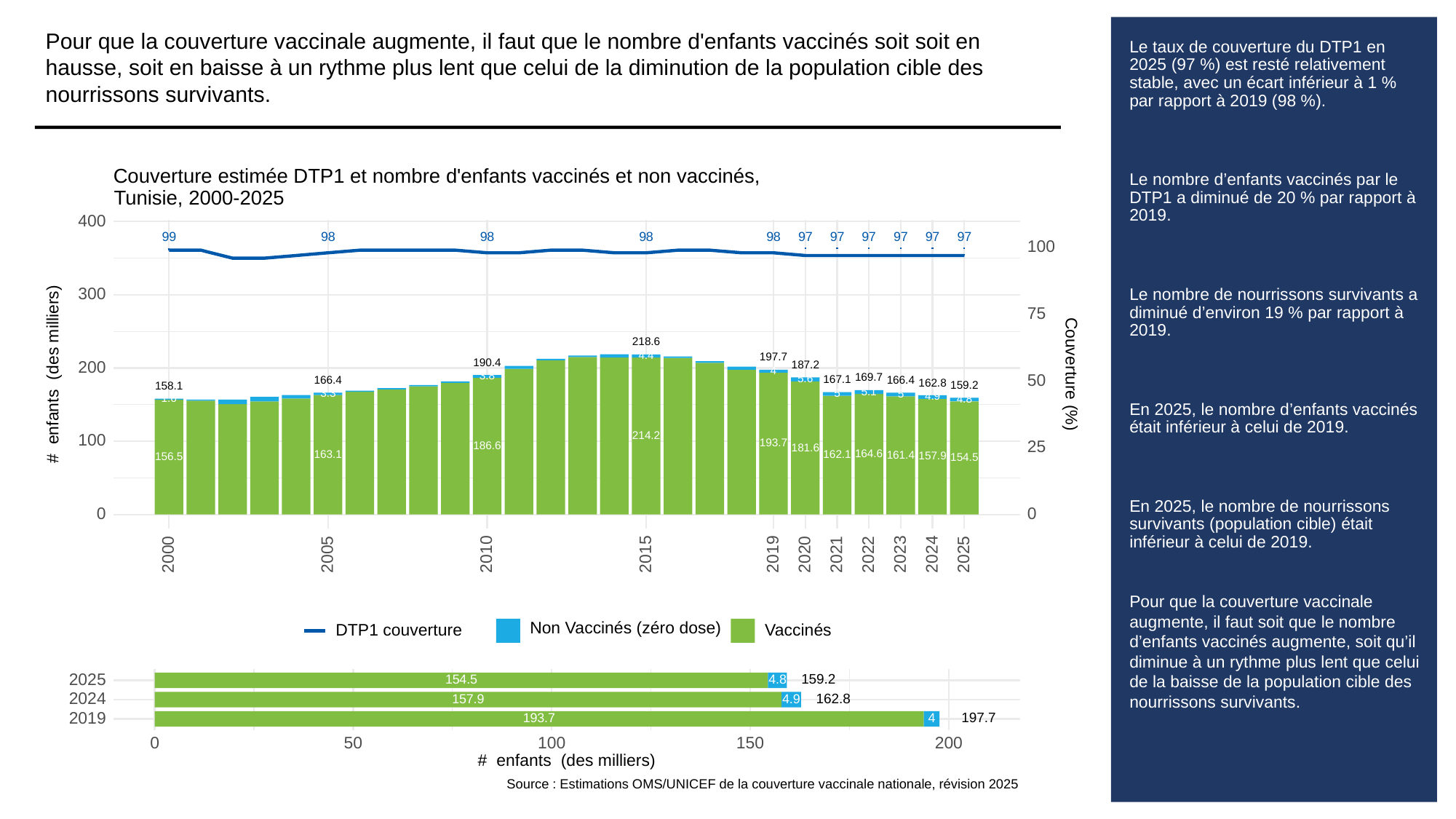

Pour que la couverture vaccinale augmente, il faut que le nombre d'enfants vaccinés soit soit en hausse, soit en baisse à un rythme plus lent que celui de la diminution de la population cible des nourrissons survivants.
# Le taux de couverture du DTP1 en 2025 (97 %) est resté relativement stable, avec un écart inférieur à 1 % par rapport à 2019 (98 %).

Le nombre d’enfants vaccinés par le DTP1 a diminué de 20 % par rapport à 2019.

Le nombre de nourrissons survivants a diminué d’environ 19 % par rapport à 2019.

En 2025, le nombre d’enfants vaccinés était inférieur à celui de 2019.

En 2025, le nombre de nourrissons survivants (population cible) était inférieur à celui de 2019.

Pour que la couverture vaccinale augmente, il faut soit que le nombre d’enfants vaccinés augmente, soit qu’il diminue à un rythme plus lent que celui de la baisse de la population cible des nourrissons survivants.

Couverture estimée DTP1 et nombre d'enfants vaccinés et non vaccinés,
Tunisie, 2000-2025
400

99
98
98
98
98
97
97
97
97
97
97
100

300

75

218.6
4.4
197.7

190.4

187.2

200

#  enfants  (des milliers)
Couverture (%)

4

3.8

169.7
50

5.6
167.1
166.4
166.4

162.8

159.2
158.1

5.1

3.3
5

5

4.9

1.6

4.8

214.2
100
193.7

25
186.6
181.6
164.6
163.1
162.1
161.4
157.9
156.5
154.5

0
0

2023
2000
2005
2010
2015
2019
2020
2021
2022
2024
2025

Non Vaccinés (zéro dose)
Vaccinés
DTP1 couverture

2025
159.2
154.5
4.8

2024
162.8
157.9
4.9

2019
197.7
193.7
4

0
50
100
150
200
#  enfants  (des milliers)
Source : Estimations OMS/UNICEF de la couverture vaccinale nationale, révision 2025